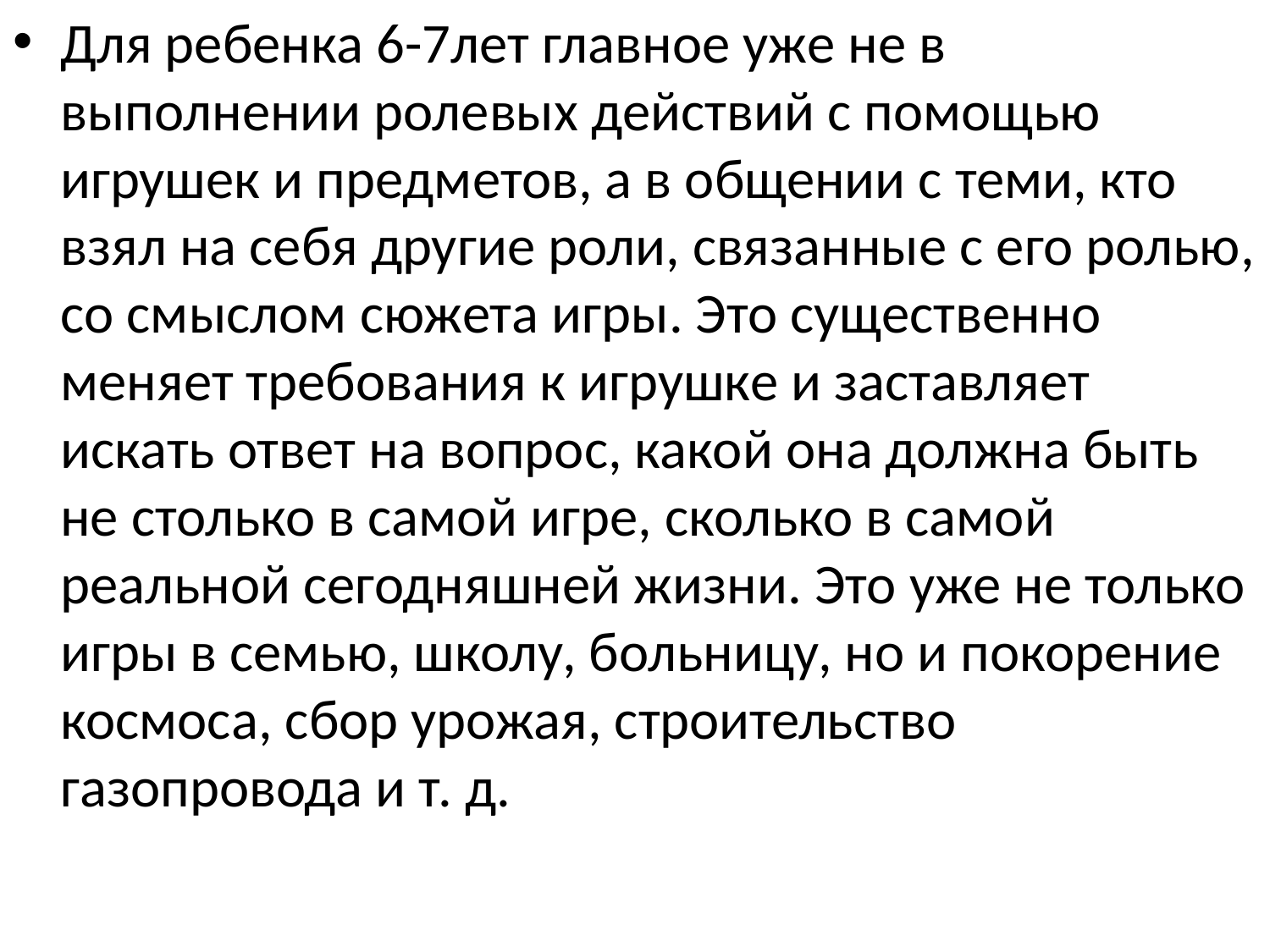

Для ребенка 6-7лет главное уже не в выполнении ролевых действий с помощью игрушек и предметов, а в общении с теми, кто взял на себя другие роли, связанные с его ролью, со смыслом сюжета игры. Это существенно меняет требования к игрушке и заставляет искать ответ на вопрос, какой она должна быть не столько в самой игре, сколько в самой реальной сегодняшней жизни. Это уже не только игры в семью, школу, больницу, но и покорение космоса, сбор урожая, строительство газопровода и т. д.